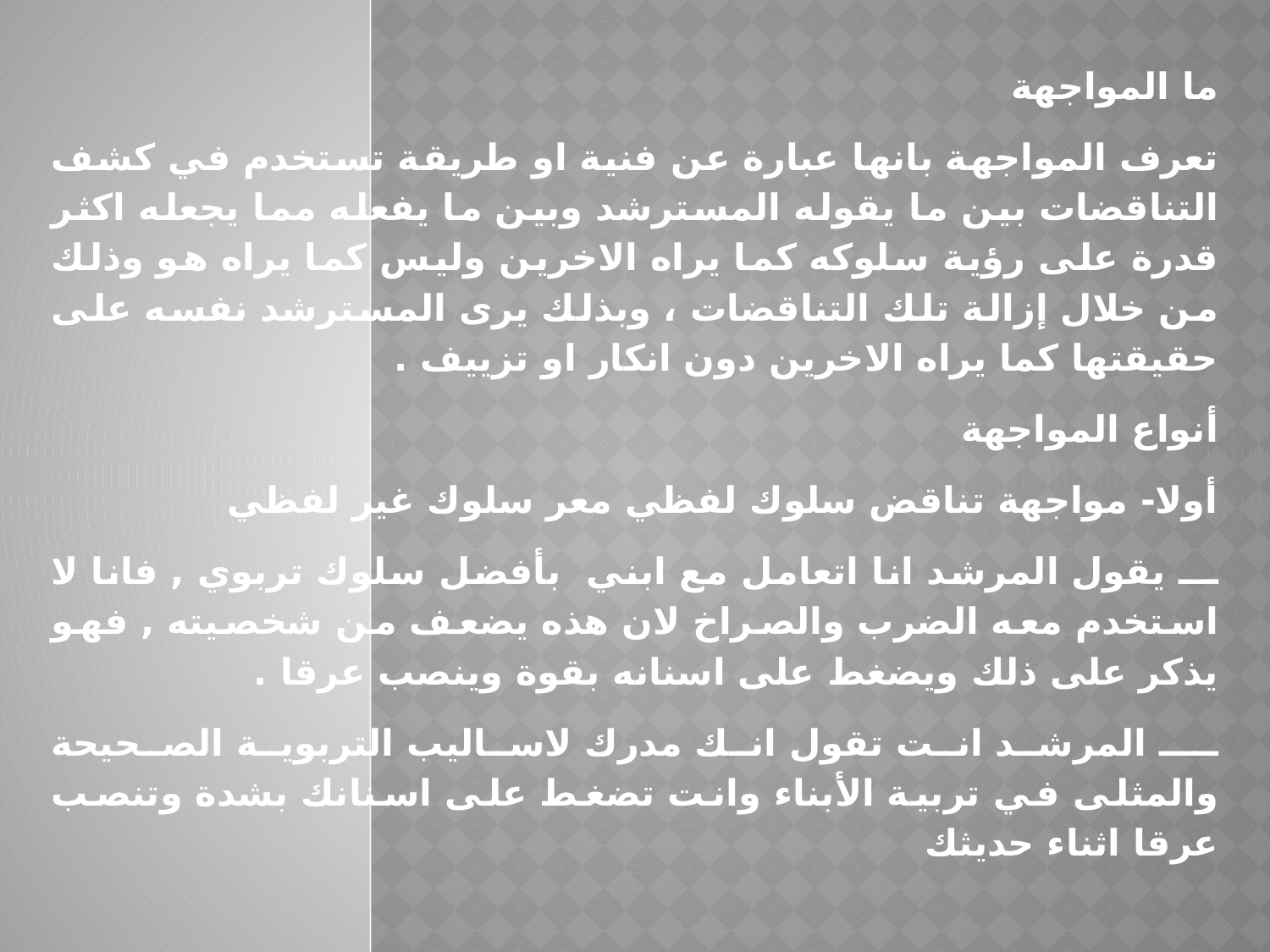

ما المواجهة
تعرف المواجهة بانها عبارة عن فنية او طريقة تستخدم في كشف التناقضات بين ما يقوله المسترشد وبين ما يفعله مما يجعله اكثر قدرة على رؤية سلوكه كما يراه الاخرين وليس كما يراه هو وذلك من خلال إزالة تلك التناقضات ، وبذلك يرى المسترشد نفسه على حقيقتها كما يراه الاخرين دون انكار او تزييف .
أنواع المواجهة
أولا- مواجهة تناقض سلوك لفظي معر سلوك غير لفظي
ـــ يقول المرشد انا اتعامل مع ابني  بأفضل سلوك تربوي , فانا لا استخدم معه الضرب والصراخ لان هذه يضعف من شخصيته , فهو يذكر على ذلك ويضغط على اسنانه بقوة وينصب عرقا .
ـــ المرشد انت تقول انك مدرك لاساليب التربوية الصحيحة والمثلى في تربية الأبناء وانت تضغط على اسنانك بشدة وتنصب عرقا اثناء حديثك